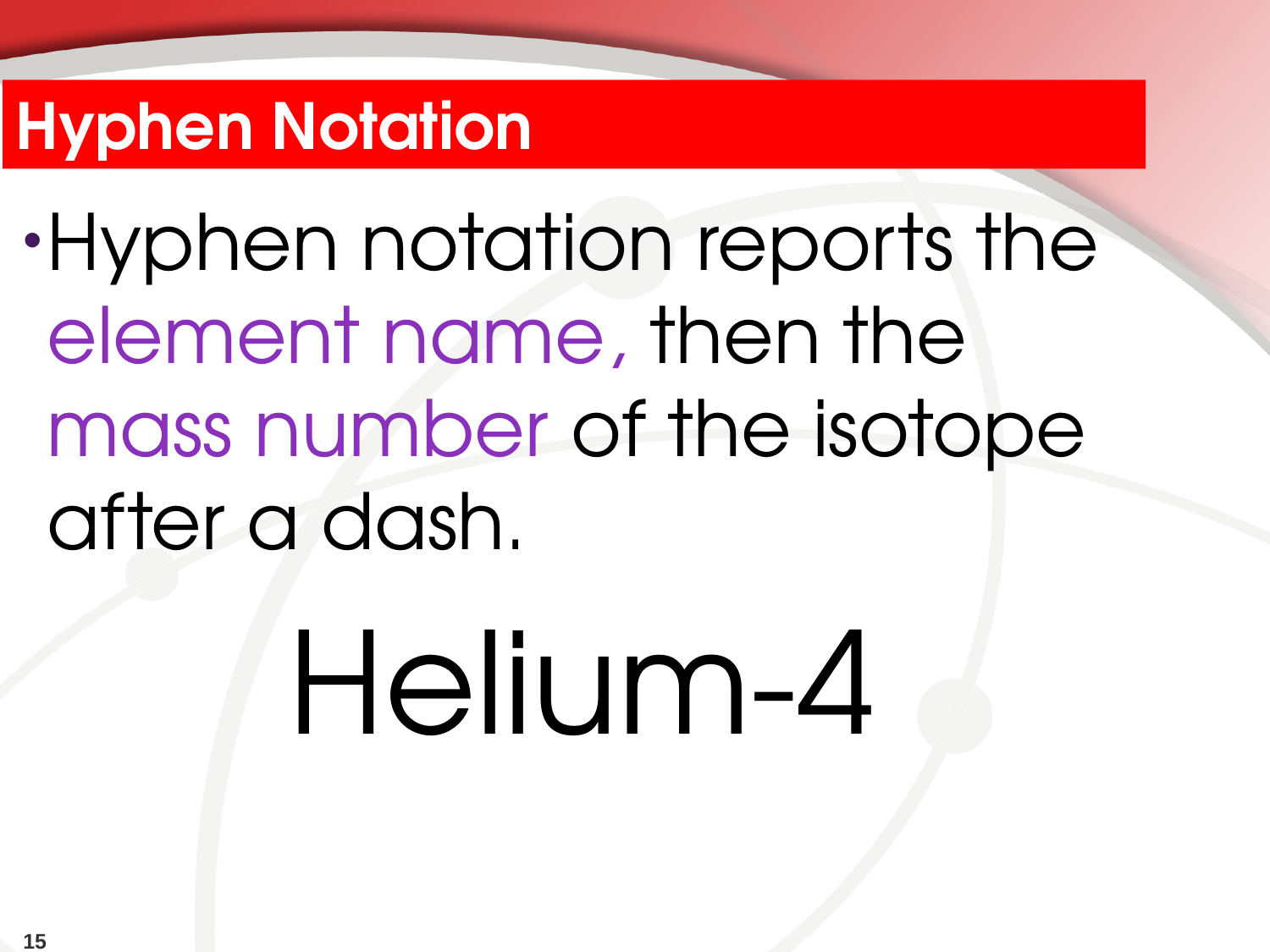

Hyphen Notation
#
Hyphen notation reports the element name, then the mass number of the isotope after a dash.
Helium-4
15